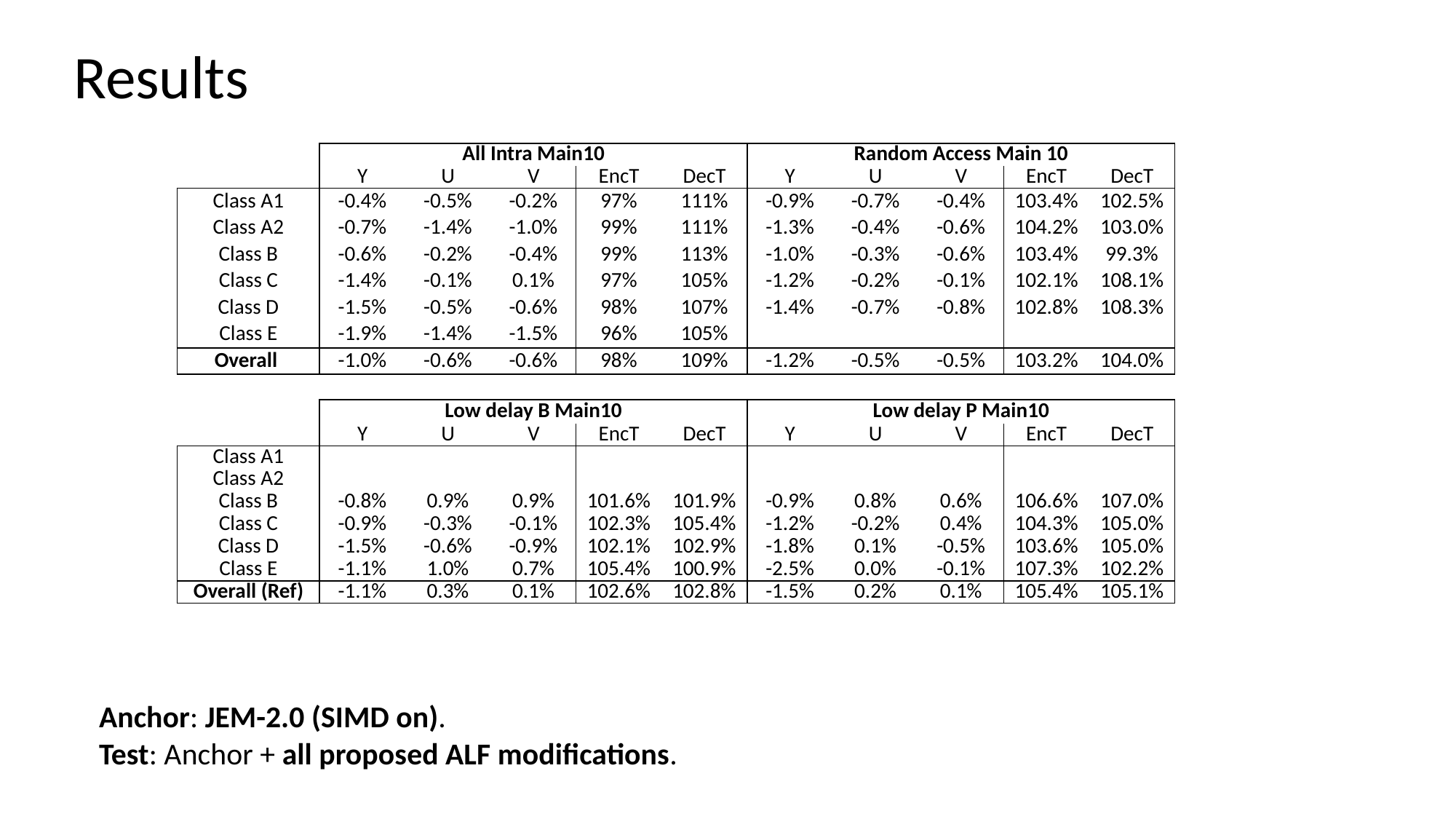

# Results
|  | All Intra Main10 |  |  |  |  | Random Access Main 10 |  |  |  |  |
| --- | --- | --- | --- | --- | --- | --- | --- | --- | --- | --- |
|  | Y | U | V | EncT | DecT | Y | U | V | EncT | DecT |
| Class A1 | -0.4% | -0.5% | -0.2% | 97% | 111% | -0.9% | -0.7% | -0.4% | 103.4% | 102.5% |
| Class A2 | -0.7% | -1.4% | -1.0% | 99% | 111% | -1.3% | -0.4% | -0.6% | 104.2% | 103.0% |
| Class B | -0.6% | -0.2% | -0.4% | 99% | 113% | -1.0% | -0.3% | -0.6% | 103.4% | 99.3% |
| Class C | -1.4% | -0.1% | 0.1% | 97% | 105% | -1.2% | -0.2% | -0.1% | 102.1% | 108.1% |
| Class D | -1.5% | -0.5% | -0.6% | 98% | 107% | -1.4% | -0.7% | -0.8% | 102.8% | 108.3% |
| Class E | -1.9% | -1.4% | -1.5% | 96% | 105% |  |  |  |  |  |
| Overall | -1.0% | -0.6% | -0.6% | 98% | 109% | -1.2% | -0.5% | -0.5% | 103.2% | 104.0% |
|  |  |  |  |  |  |  |  |  |  |  |
|  | Low delay B Main10 |  |  |  |  | Low delay P Main10 |  |  |  |  |
|  | Y | U | V | EncT | DecT | Y | U | V | EncT | DecT |
| Class A1 |  |  |  |  |  |  |  |  |  |  |
| Class A2 |  |  |  |  |  |  |  |  |  |  |
| Class B | -0.8% | 0.9% | 0.9% | 101.6% | 101.9% | -0.9% | 0.8% | 0.6% | 106.6% | 107.0% |
| Class C | -0.9% | -0.3% | -0.1% | 102.3% | 105.4% | -1.2% | -0.2% | 0.4% | 104.3% | 105.0% |
| Class D | -1.5% | -0.6% | -0.9% | 102.1% | 102.9% | -1.8% | 0.1% | -0.5% | 103.6% | 105.0% |
| Class E | -1.1% | 1.0% | 0.7% | 105.4% | 100.9% | -2.5% | 0.0% | -0.1% | 107.3% | 102.2% |
| Overall (Ref) | -1.1% | 0.3% | 0.1% | 102.6% | 102.8% | -1.5% | 0.2% | 0.1% | 105.4% | 105.1% |
Anchor: JEM-2.0 (SIMD on).
Test: Anchor + all proposed ALF modifications.